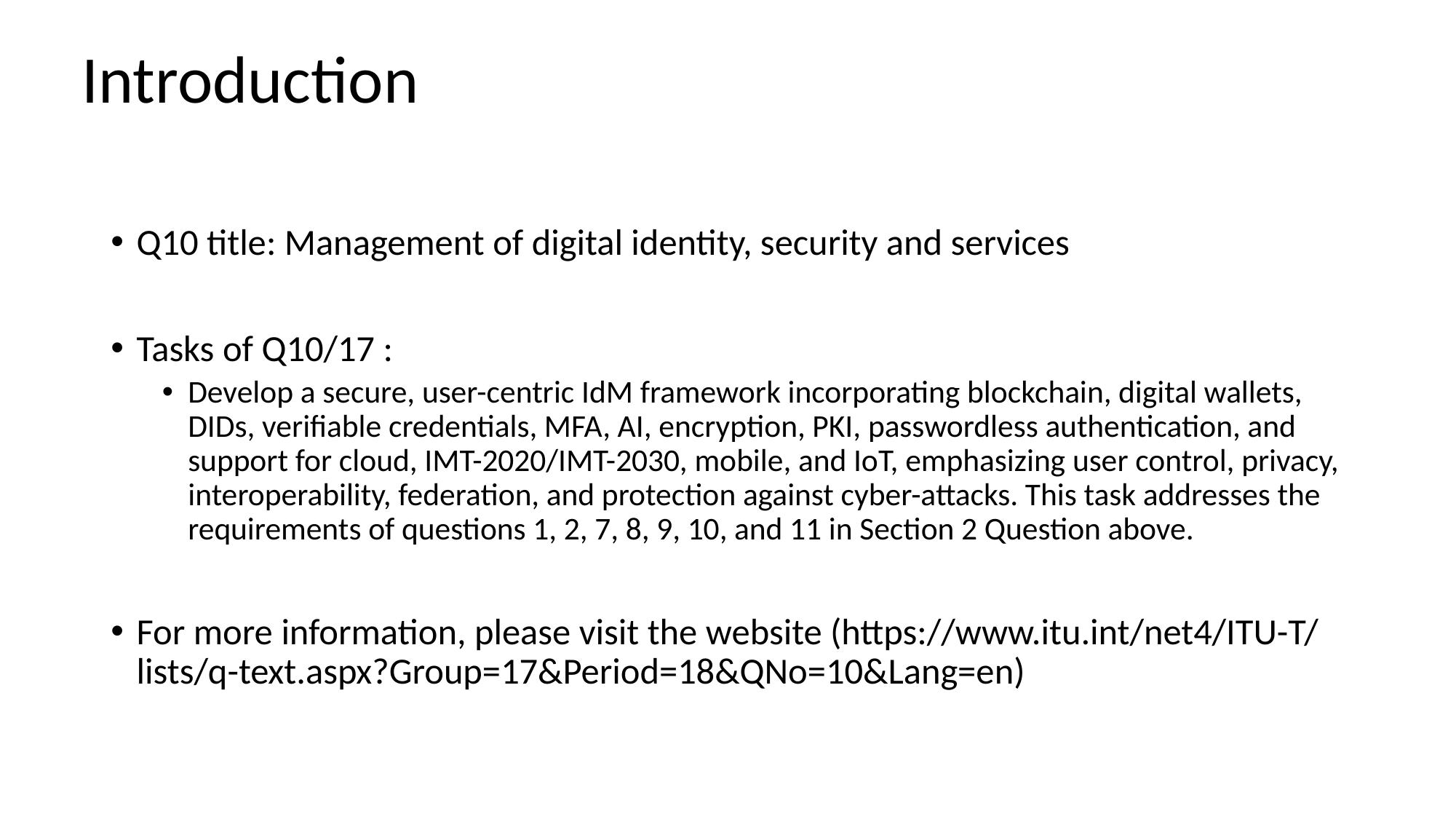

# Introduction
Q10 title: Management of digital identity, security and services

Tasks of Q10/17 :
Develop a secure, user-centric IdM framework incorporating blockchain, digital wallets, DIDs, verifiable credentials, MFA, AI, encryption, PKI, passwordless authentication, and support for cloud, IMT-2020/IMT-2030, mobile, and IoT, emphasizing user control, privacy, interoperability, federation, and protection against cyber-attacks. This task addresses the requirements of questions 1, 2, 7, 8, 9, 10, and 11 in Section 2 Question above.

For more information, please visit the website (https://www.itu.int/net4/ITU-T/lists/q-text.aspx?Group=17&Period=18&QNo=10&Lang=en)